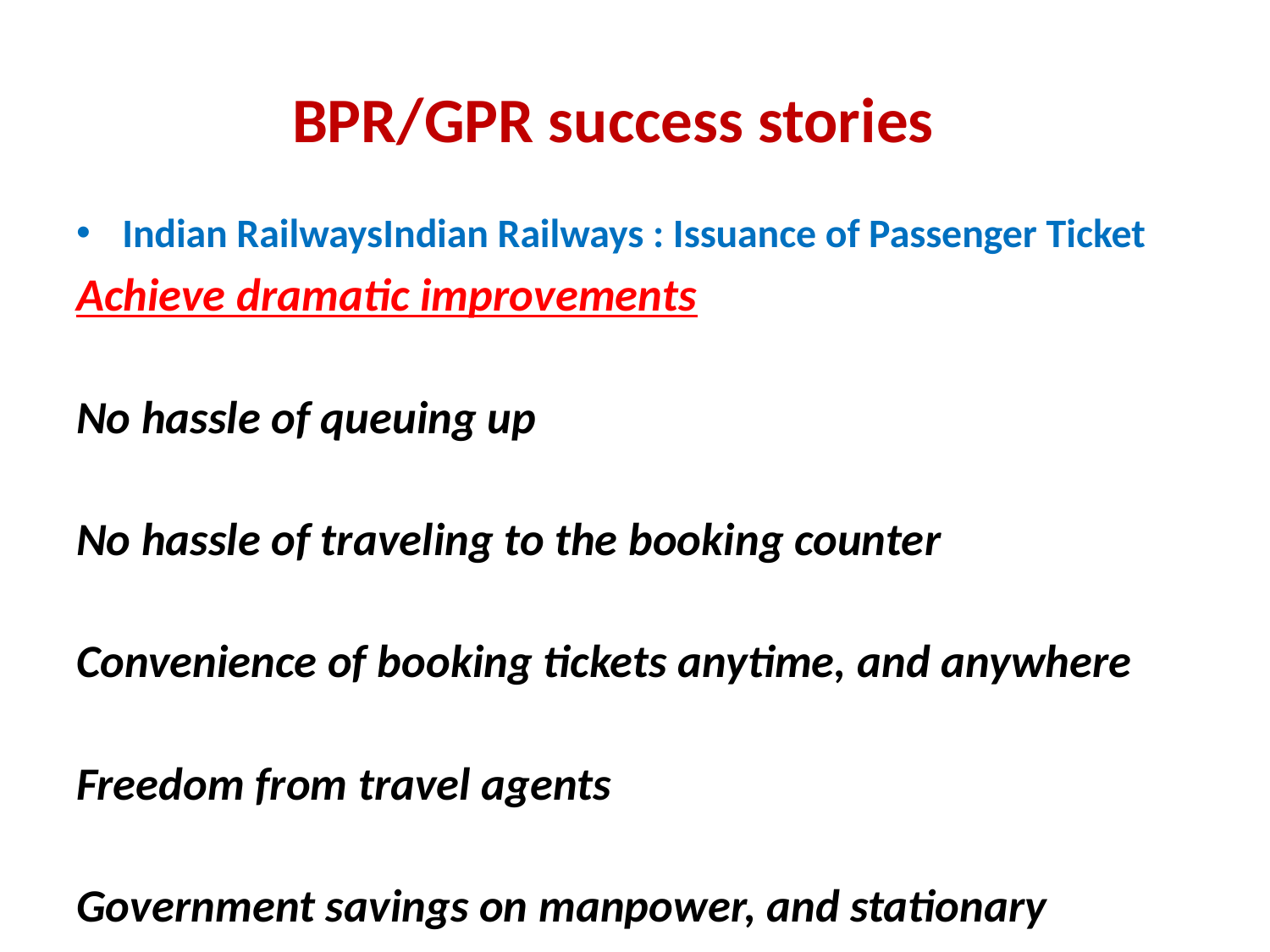

# BPR/GPR success stories
Indian RailwaysIndian Railways : Issuance of Passenger Ticket
Achieve dramatic improvements

No hassle of queuing up

No hassle of traveling to the booking counter

Convenience of booking tickets anytime, and anywhere

Freedom from travel agents

Government savings on manpower, and stationary